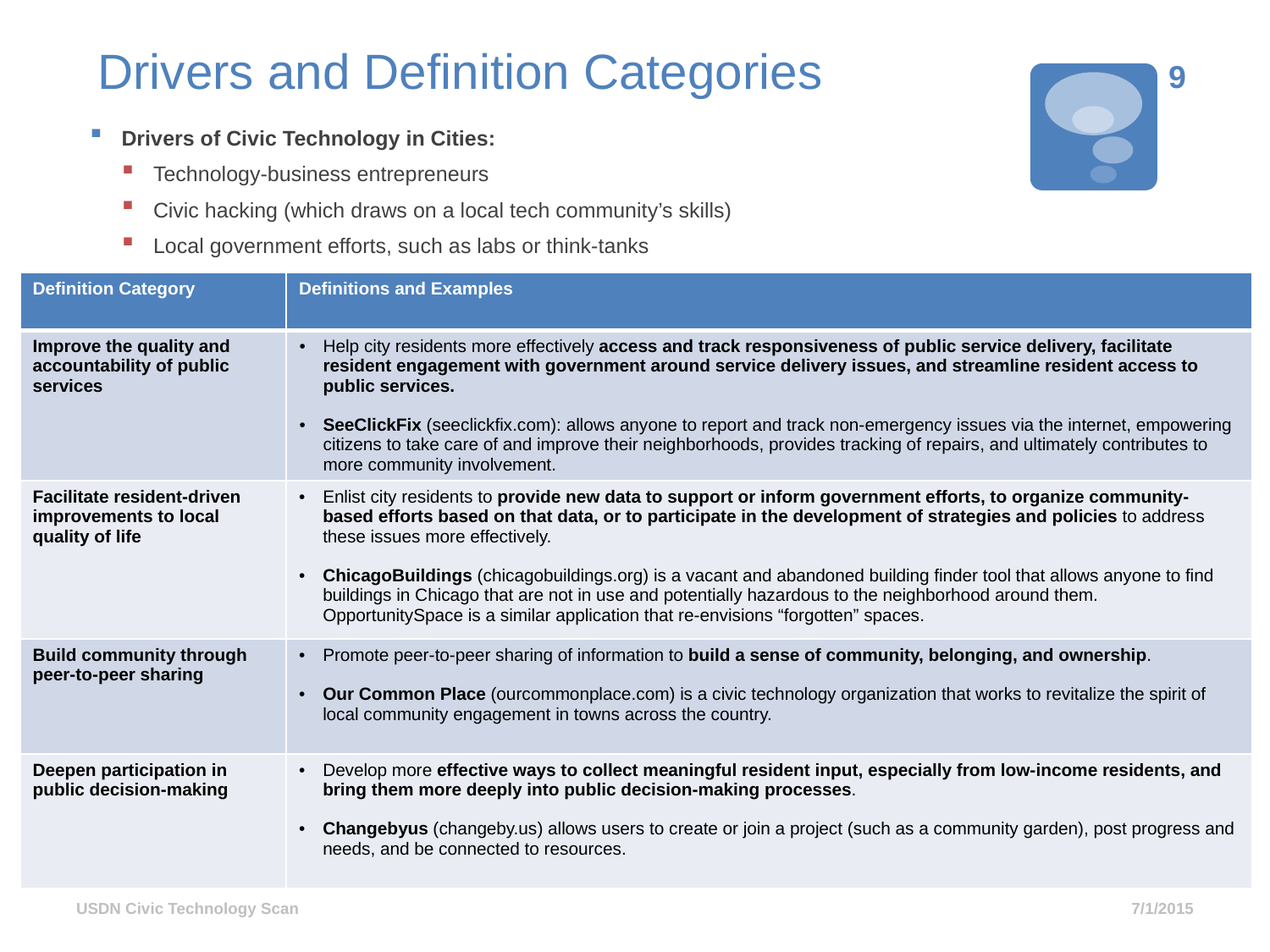

# Drivers and Definition Categories
9
Drivers of Civic Technology in Cities:
Technology-business entrepreneurs
Civic hacking (which draws on a local tech community’s skills)
Local government efforts, such as labs or think-tanks

| Definition Category | Definitions and Examples |
| --- | --- |
| Improve the quality and accountability of public services | Help city residents more effectively access and track responsiveness of public service delivery, facilitate resident engagement with government around service delivery issues, and streamline resident access to public services. SeeClickFix (seeclickfix.com): allows anyone to report and track non-emergency issues via the internet, empowering citizens to take care of and improve their neighborhoods, provides tracking of repairs, and ultimately contributes to more community involvement. |
| Facilitate resident-driven improvements to local quality of life | Enlist city residents to provide new data to support or inform government efforts, to organize community-based efforts based on that data, or to participate in the development of strategies and policies to address these issues more effectively. ChicagoBuildings (chicagobuildings.org) is a vacant and abandoned building finder tool that allows anyone to find buildings in Chicago that are not in use and potentially hazardous to the neighborhood around them. OpportunitySpace is a similar application that re-envisions “forgotten” spaces. |
| Build community through peer-to-peer sharing | Promote peer-to-peer sharing of information to build a sense of community, belonging, and ownership. Our Common Place (ourcommonplace.com) is a civic technology organization that works to revitalize the spirit of local community engagement in towns across the country. |
| Deepen participation in public decision-making | Develop more effective ways to collect meaningful resident input, especially from low-income residents, and bring them more deeply into public decision-making processes. Changebyus (changeby.us) allows users to create or join a project (such as a community garden), post progress and needs, and be connected to resources. |
USDN Civic Technology Scan
7/1/2015